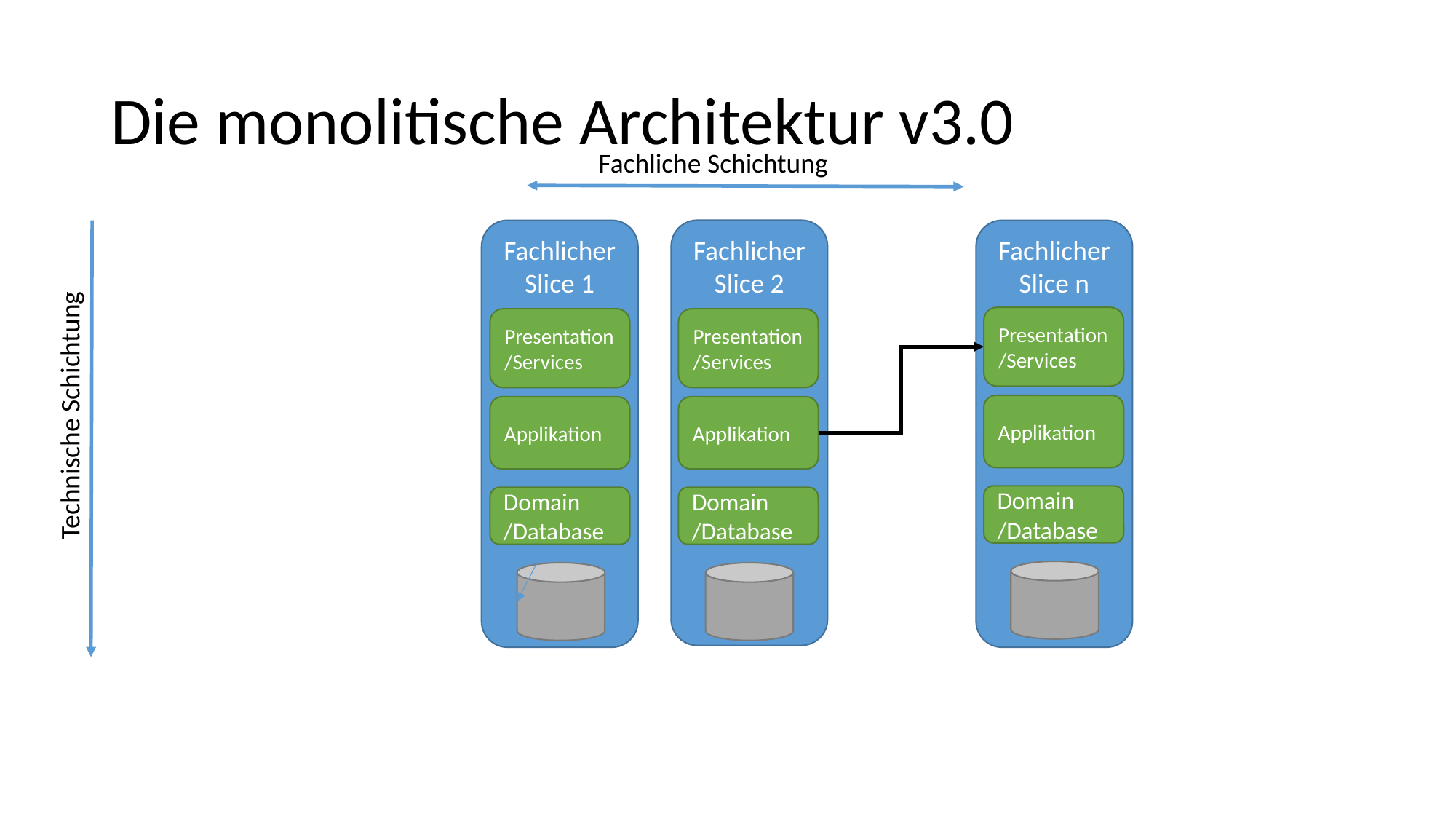

# Die monolitische Architektur v3.0
Fachliche Schichtung
Fachlicher Slice 2
Fachlicher Slice 1
Fachlicher Slice n
Presentation /Services
Presentation /Services
Presentation /Services
Technische Schichtung
Applikation
Applikation
Applikation
Domain /Database
Domain /Database
Domain /Database